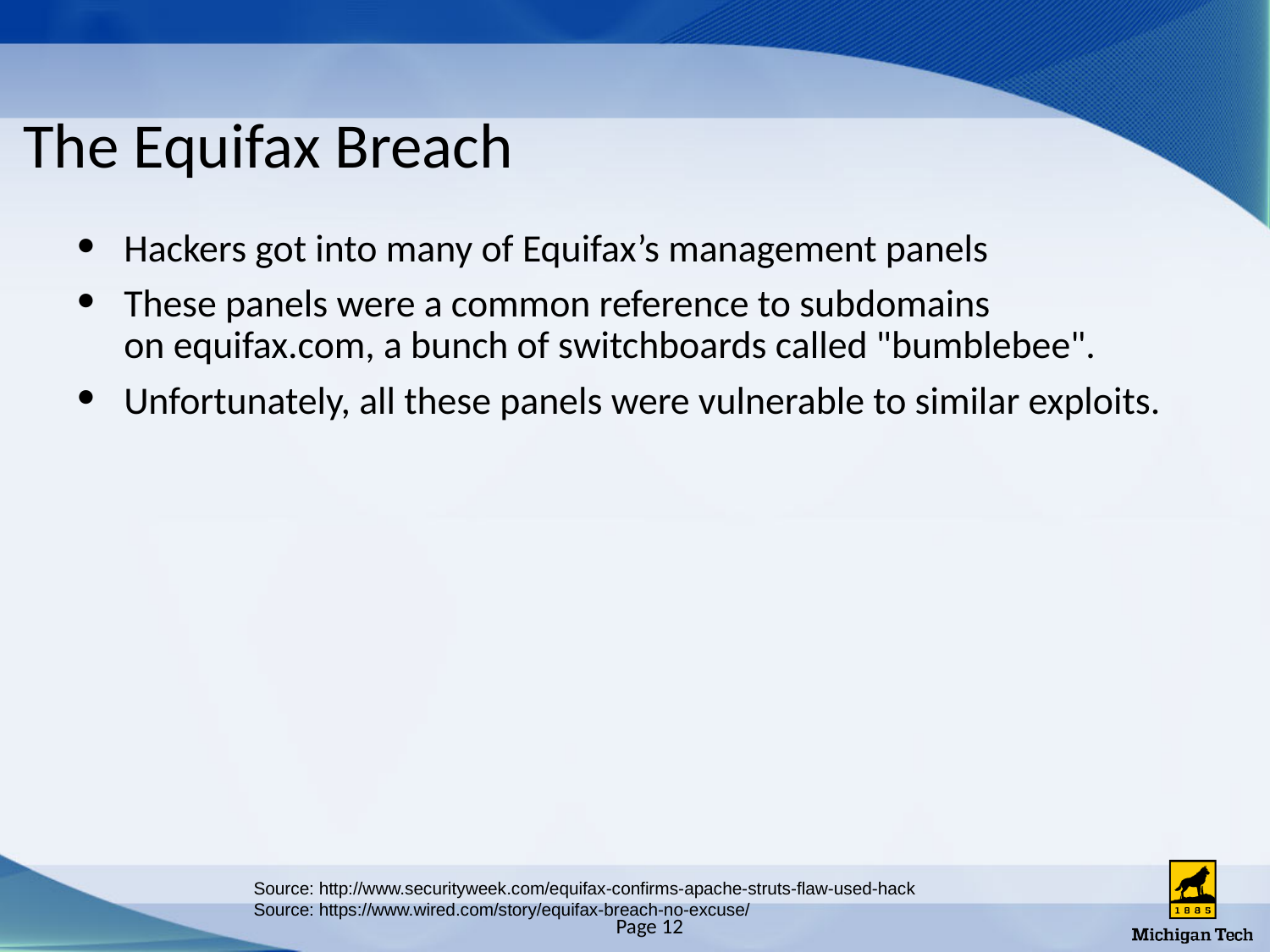

# The Equifax Breach
Hackers got into many of Equifax’s management panels
These panels were a common reference to subdomains on equifax.com, a bunch of switchboards called "bumblebee".
Unfortunately, all these panels were vulnerable to similar exploits.

Source: http://www.securityweek.com/equifax-confirms-apache-struts-flaw-used-hack
Source: https://www.wired.com/story/equifax-breach-no-excuse/